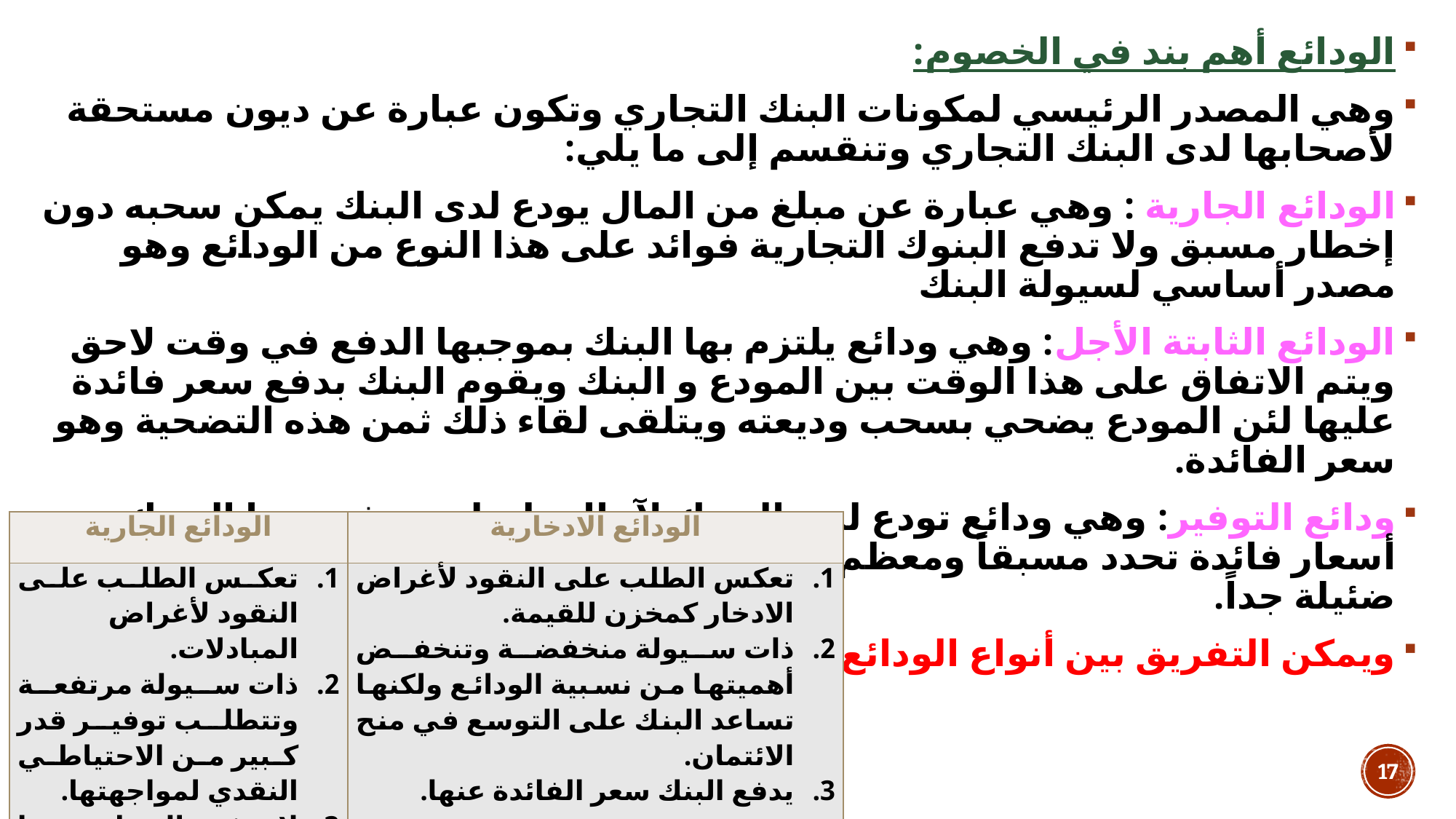

الودائع أهم بند في الخصوم:
وهي المصدر الرئيسي لمكونات البنك التجاري وتكون عبارة عن ديون مستحقة لأصحابها لدى البنك التجاري وتنقسم إلى ما يلي:
الودائع الجارية : وهي عبارة عن مبلغ من المال يودع لدى البنك يمكن سحبه دون إخطار مسبق ولا تدفع البنوك التجارية فوائد على هذا النوع من الودائع وهو مصدر أساسي لسيولة البنك
الودائع الثابتة الأجل: وهي ودائع يلتزم بها البنك بموجبها الدفع في وقت لاحق ويتم الاتفاق على هذا الوقت بين المودع و البنك ويقوم البنك بدفع سعر فائدة عليها لئن المودع يضحي بسحب وديعته ويتلقى لقاء ذلك ثمن هذه التضحية وهو سعر الفائدة.
ودائع التوفير: وهي ودائع تودع لدى البنوك لآجال طويلة وتدفع عنها البنوك أسعار فائدة تحدد مسبقاً ومعظم هذه الودائع شخصية ونسبتها لإجمالي الودائع ضئيلة جداً.
ويمكن التفريق بين أنواع الودائع كالتالي:

| الودائع الجارية | الودائع الادخارية |
| --- | --- |
| تعكس الطلب على النقود لأغراض المبادلات. ذات سيولة مرتفعة وتتطلب توفير قدر كبير من الاحتياطي النقدي لمواجهتها. لا يدفع البنك عنها سعر الفائدة | تعكس الطلب على النقود لأغراض الادخار كمخزن للقيمة. ذات سيولة منخفضة وتنخفض أهميتها من نسبية الودائع ولكنها تساعد البنك على التوسع في منح الائتمان. يدفع البنك سعر الفائدة عنها. |
حنان الجشعم
17